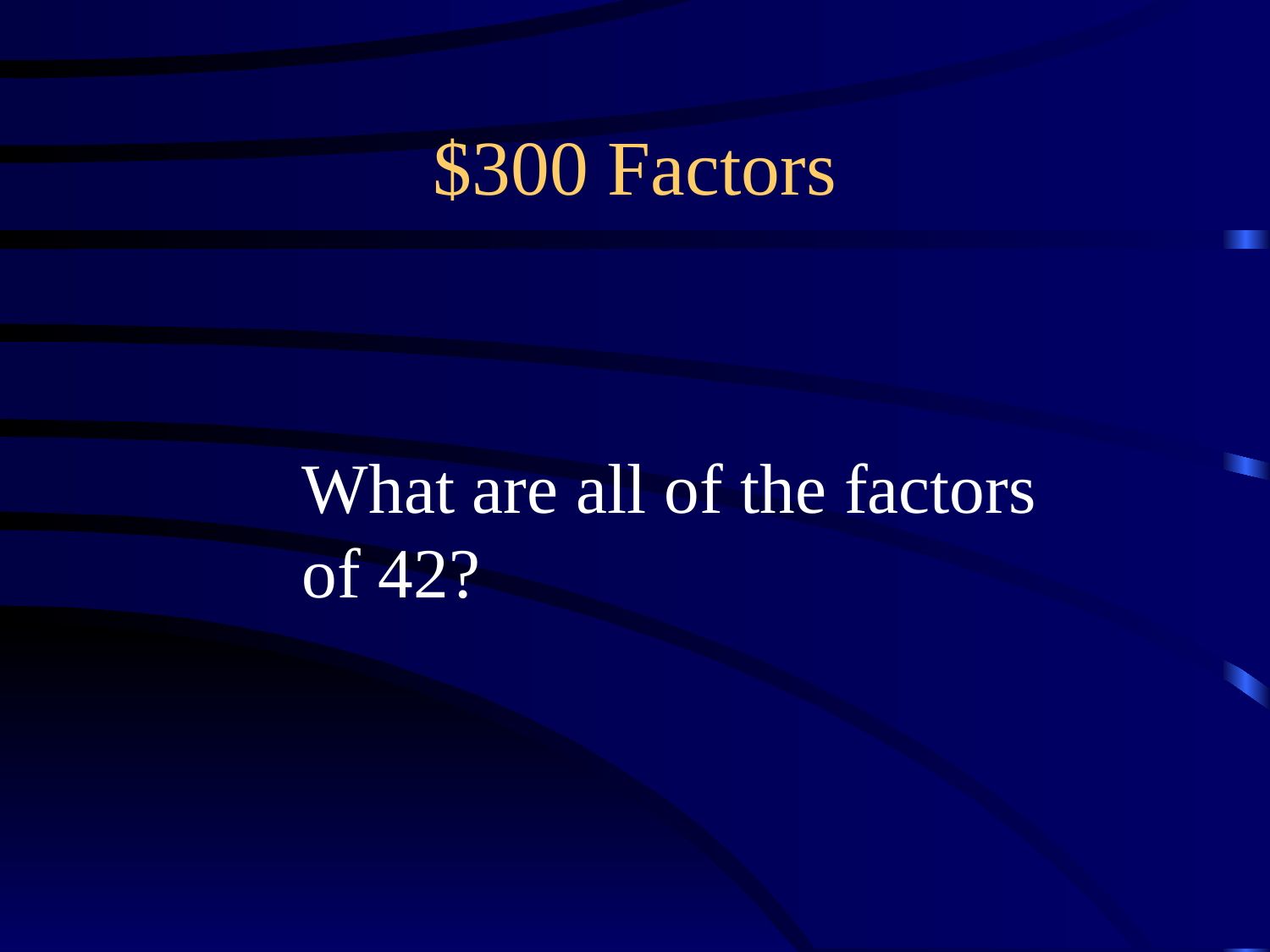

# $300 Factors
What are all of the factors
of 42?